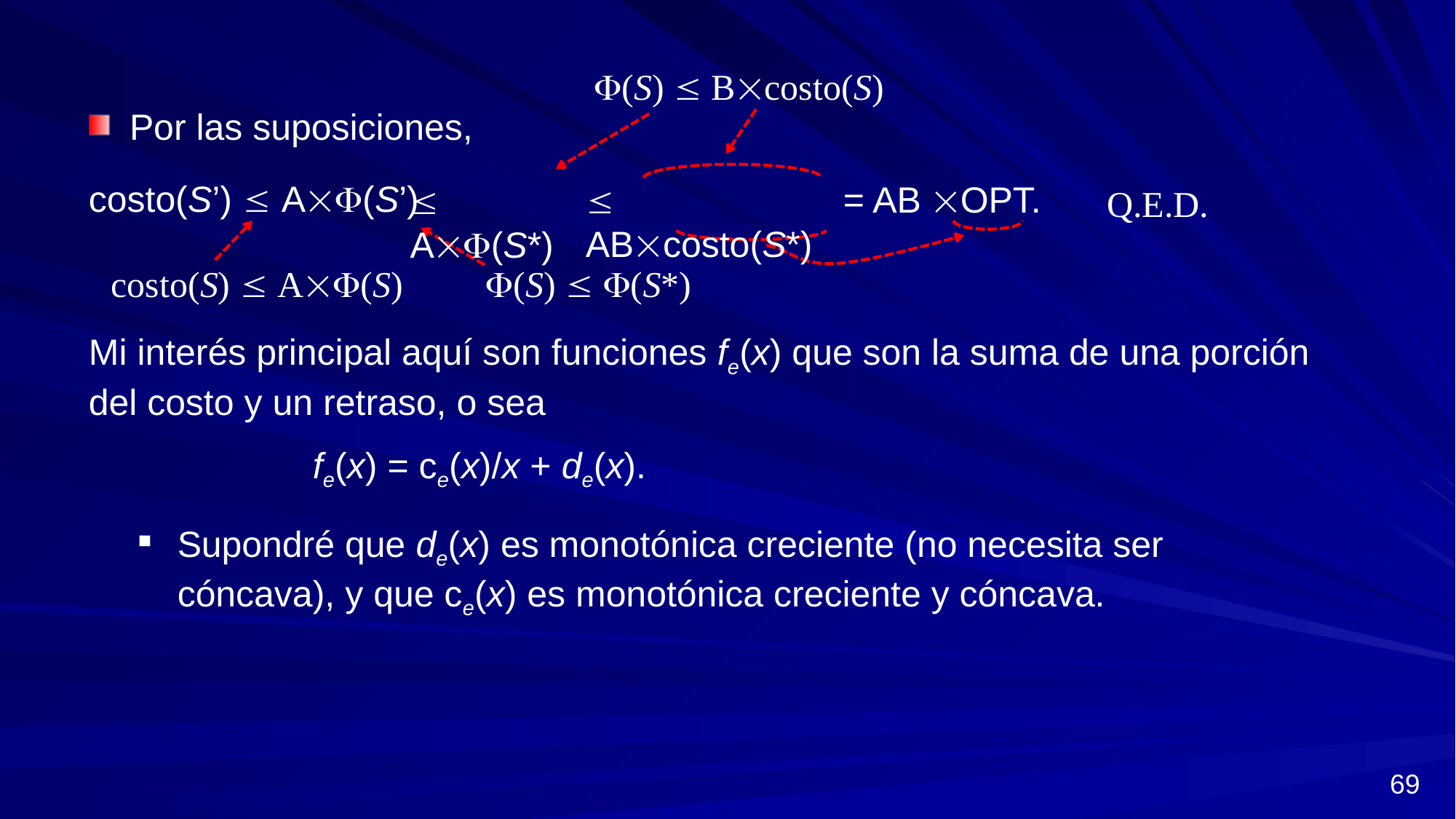

Φ(S) ≤ B×costo(S)
Por las suposiciones,

costo(S’) ≤ A×Φ(S’)

Mi interés principal aquí son funciones fe(x) que son la suma de una porción del costo y un retraso, o sea

                      fe(x) = ce(x)/x + de(x).

Supondré que de(x) es monotónica creciente (no necesita ser cóncava), y que ce(x) es monotónica creciente y cóncava.

= AB ×OPT.
≤ AB×costo(S*)
≤ A×Φ(S*)
Q.E.D.

costo(S) ≤ A×Φ(S)
Φ(S) ≤ Φ(S*)
69